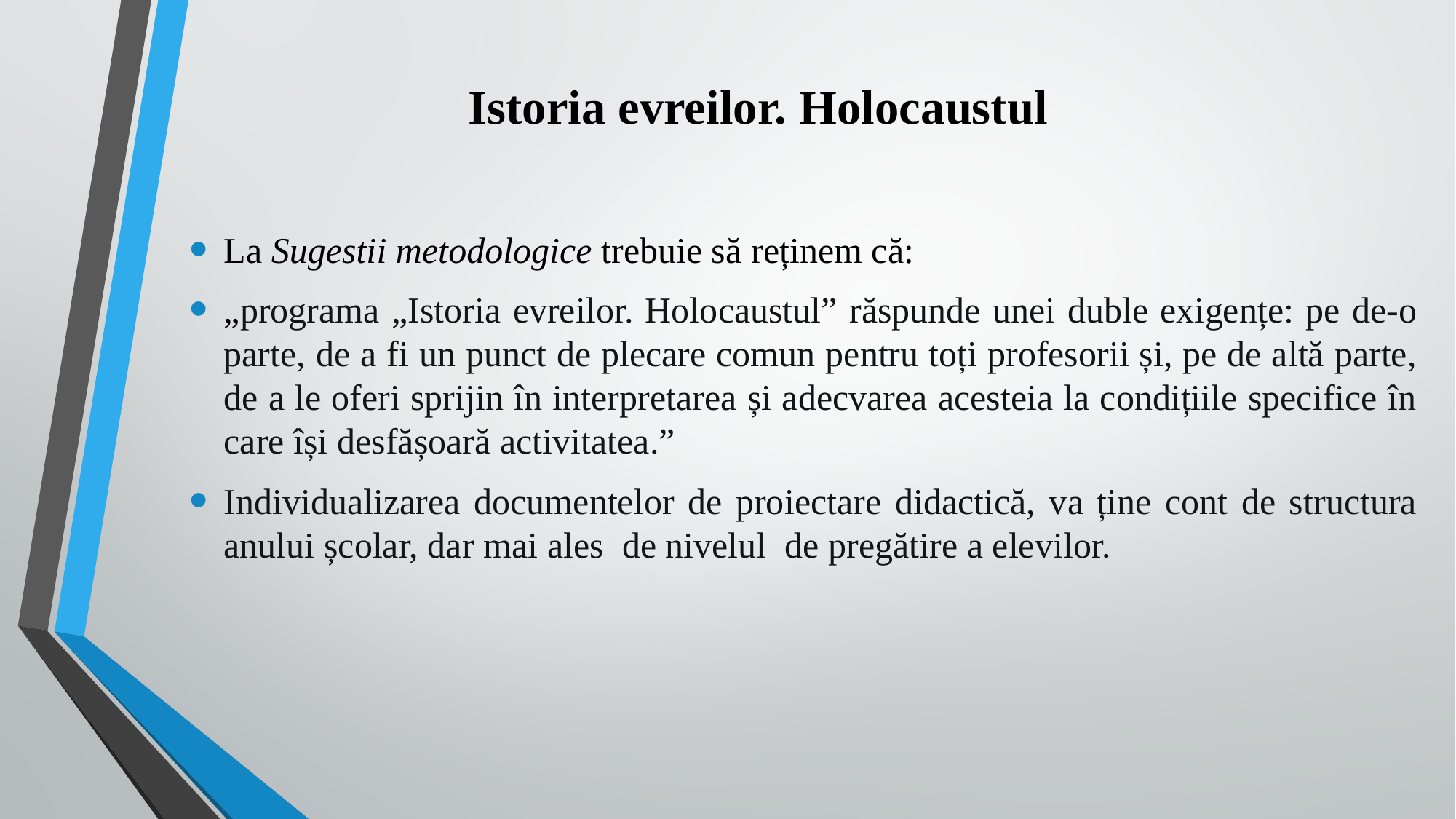

# Istoria evreilor. Holocaustul
La Sugestii metodologice trebuie să reținem că:
„programa „Istoria evreilor. Holocaustul” răspunde unei duble exigențe: pe de-o parte, de a fi un punct de plecare comun pentru toți profesorii și, pe de altă parte, de a le oferi sprijin în interpretarea și adecvarea acesteia la condițiile specifice în care își desfășoară activitatea.”
Individualizarea documentelor de proiectare didactică, va ține cont de structura anului școlar, dar mai ales  de nivelul  de pregătire a elevilor.